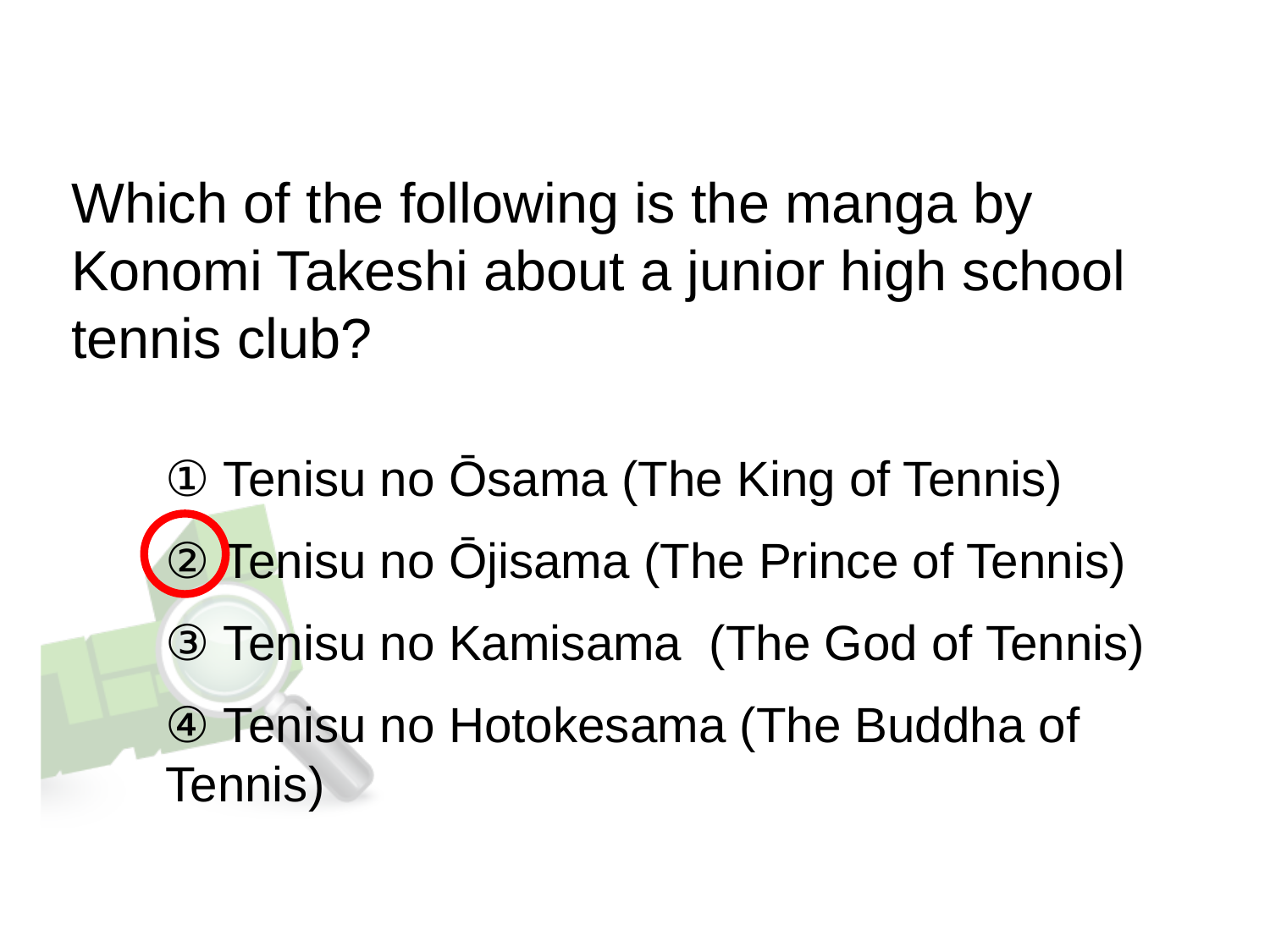

# Which of the following is the manga by Konomi Takeshi about a junior high school tennis club?
① Tenisu no Ōsama (The King of Tennis)
② Tenisu no Ōjisama (The Prince of Tennis)
③ Tenisu no Kamisama  (The God of Tennis)
④ Tenisu no Hotokesama (The Buddha of Tennis)